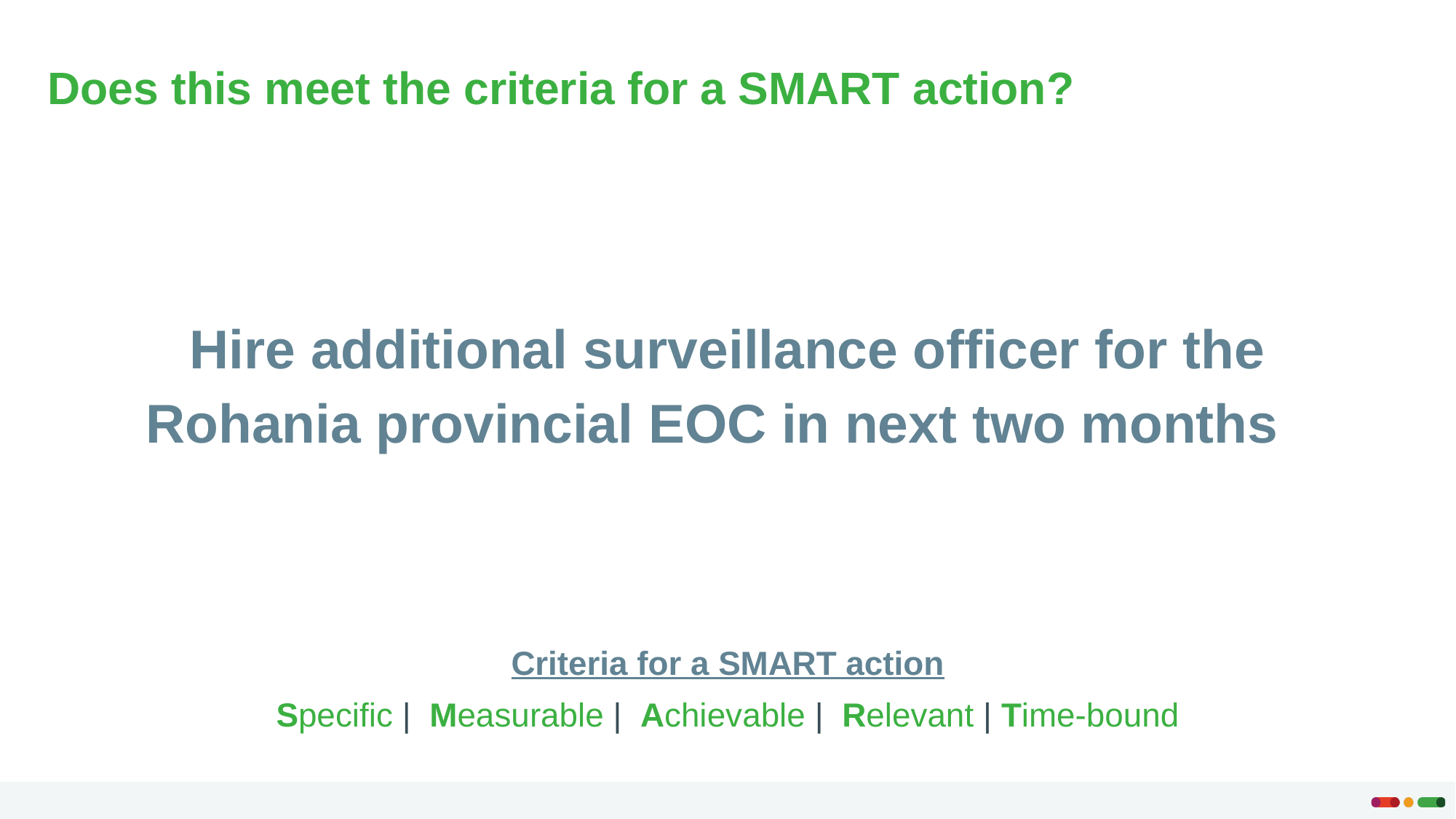

Does this meet the criteria for a SMART action?
Hire additional surveillance officer for the Rohania provincial EOC in next two months
Criteria for a SMART action
Specific |  Measurable |  Achievable |  Relevant | Time-bound